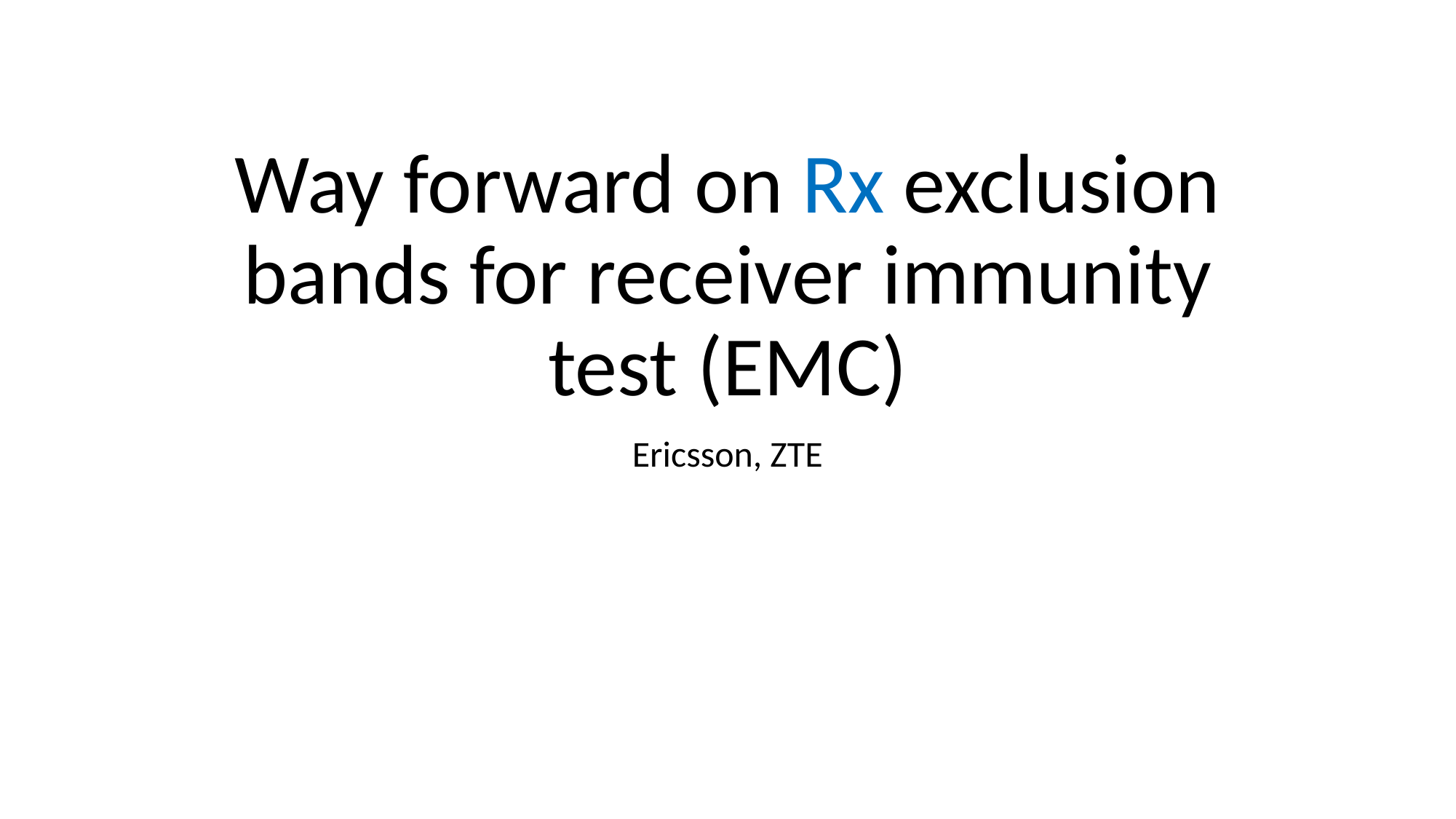

# Way forward on Rx exclusion bands for receiver immunity test (EMC)
Ericsson, ZTE